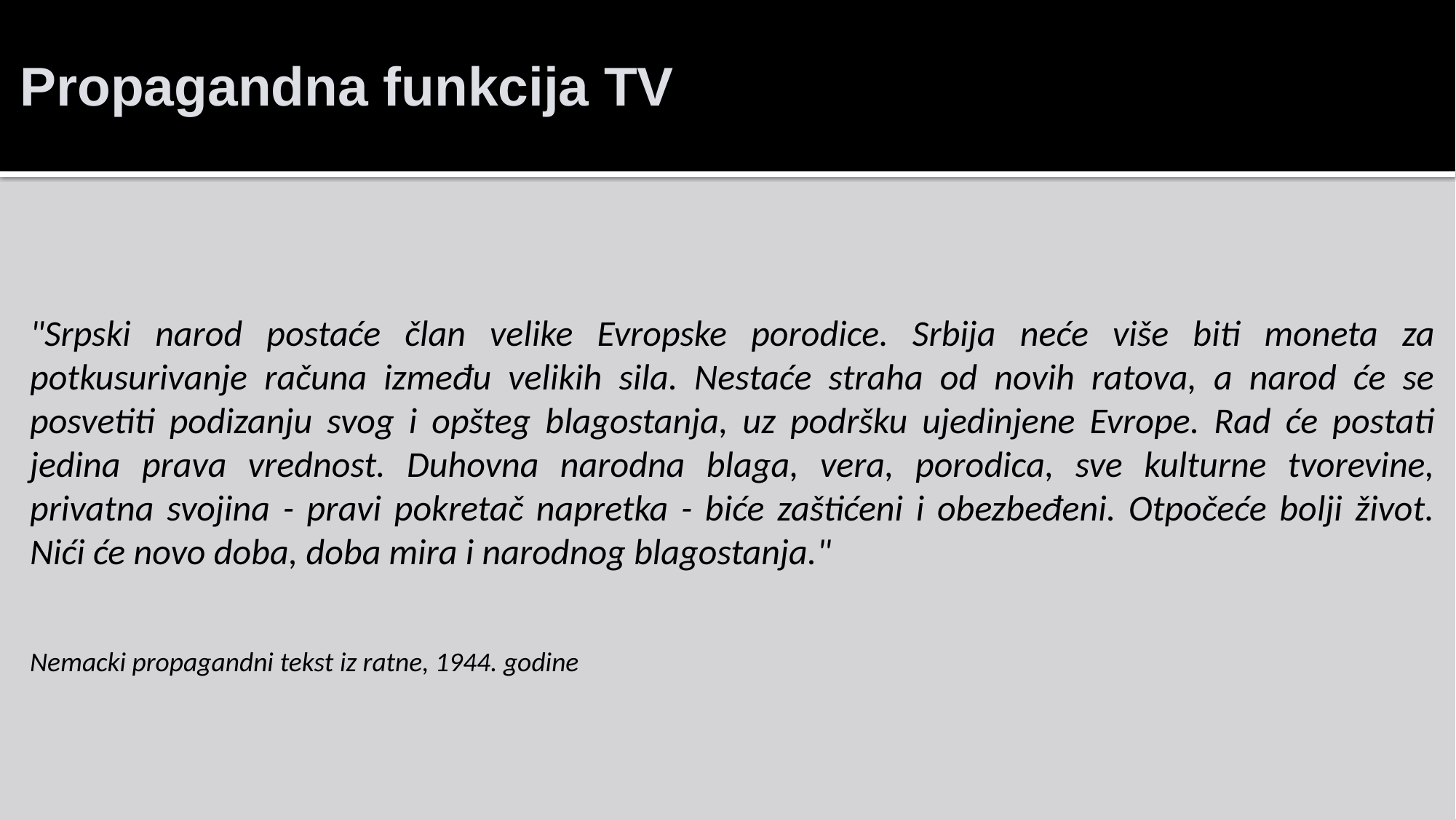

# Propagandna funkcija TV

"Srpski narod postaće član velike Evropske porodice. Srbija neće više biti moneta za potkusurivanje računa između velikih sila. Nestaće straha od novih ratova, a narod će se posvetiti podizanju svog i opšteg blagostanja, uz podršku ujedinjene Evrope. Rad će postati jedina prava vrednost. Duhovna narodna blaga, vera, porodica, sve kulturne tvorevine, privatna svojina - pravi pokretač napretka - biće zaštićeni i obezbeđeni. Otpočeće bolji život. Nići će novo doba, doba mira i narodnog blagostanja."

Nemacki propagandni tekst iz ratne, 1944. godine